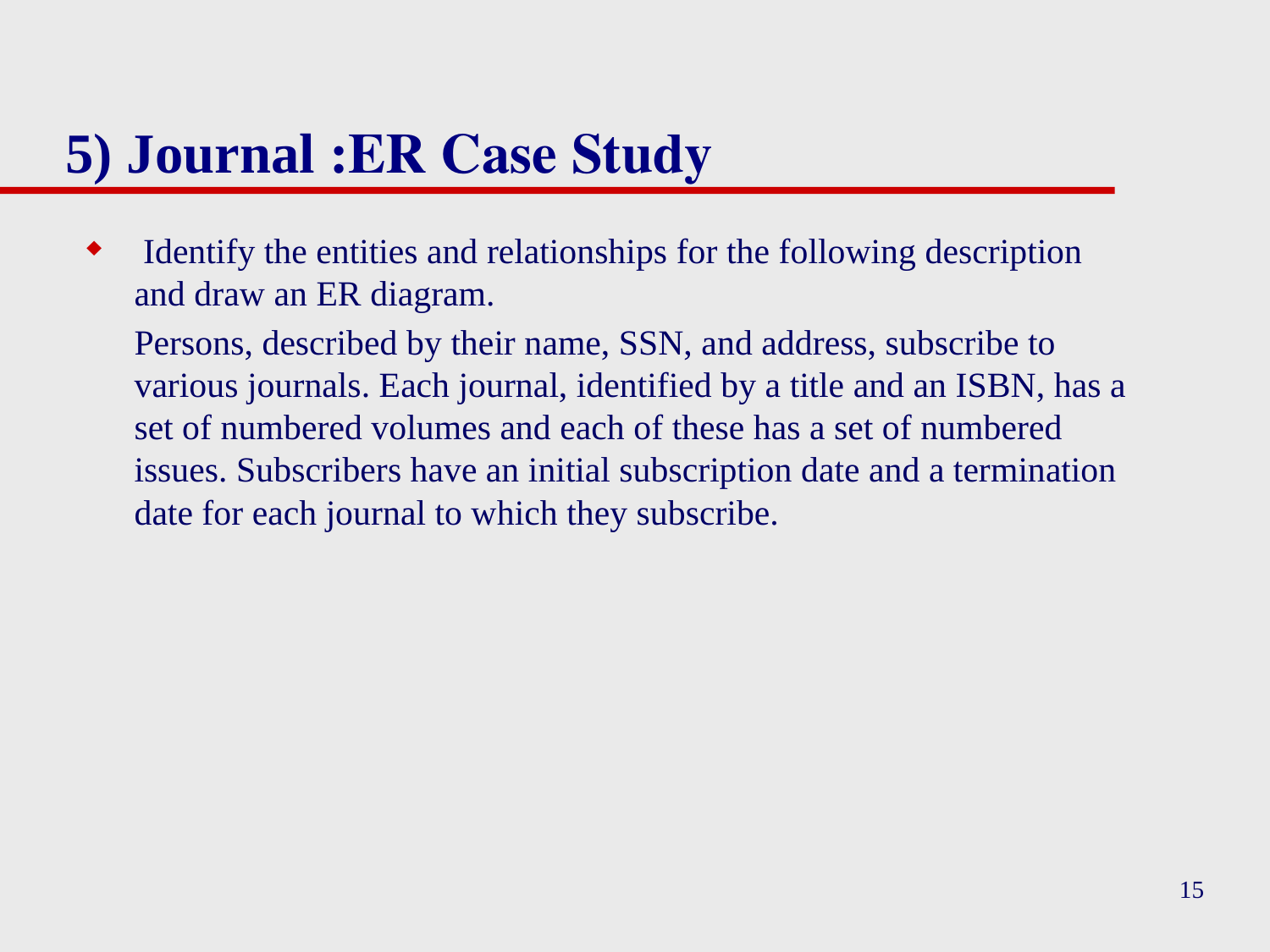

# 5) Journal :ER Case Study
 Identify the entities and relationships for the following description and draw an ER diagram.
	Persons, described by their name, SSN, and address, subscribe to various journals. Each journal, identified by a title and an ISBN, has a set of numbered volumes and each of these has a set of numbered issues. Subscribers have an initial subscription date and a termination date for each journal to which they subscribe.

15